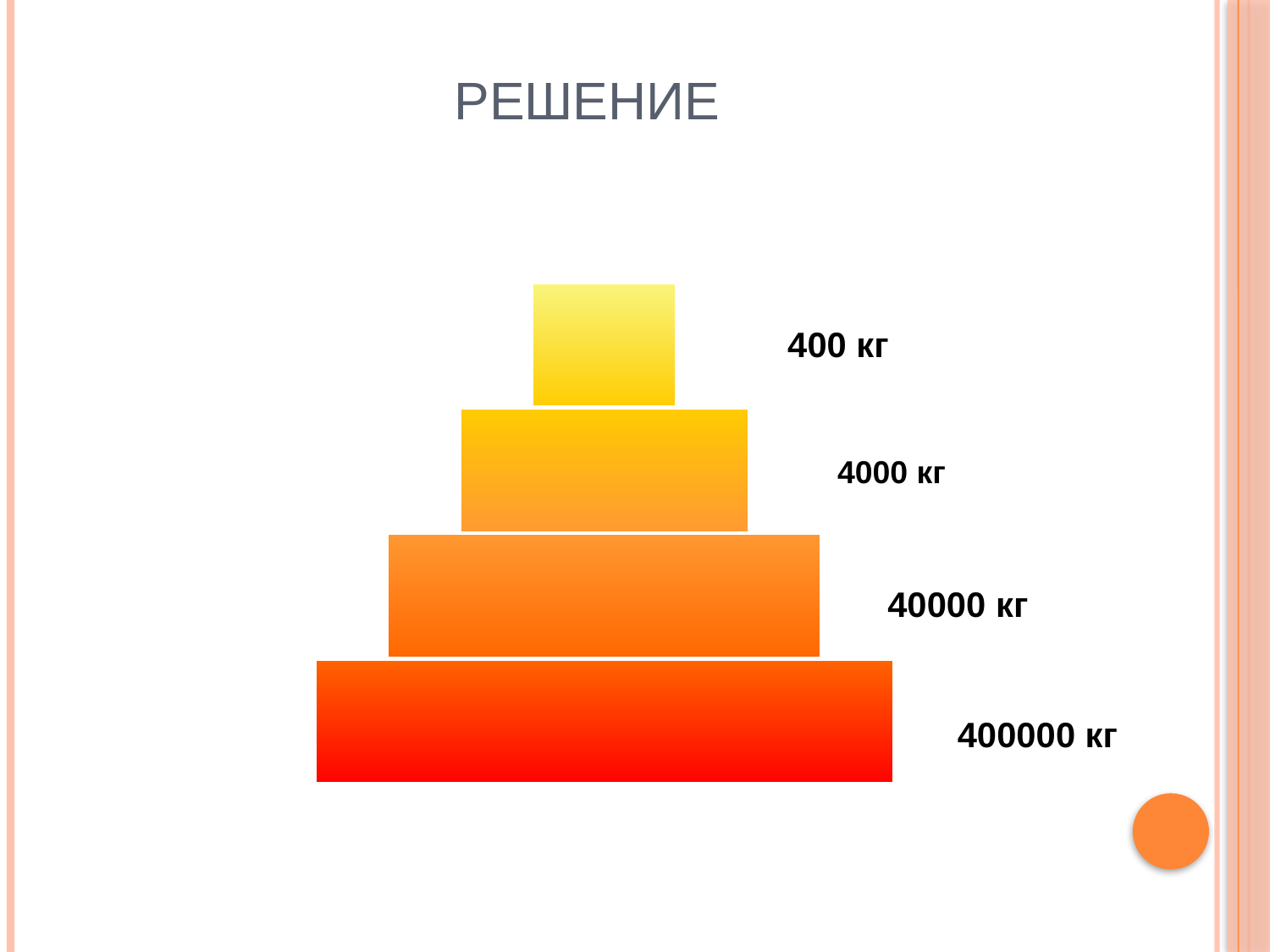

# Решение
400 кг
4000 кг
40000 кг
400000 кг